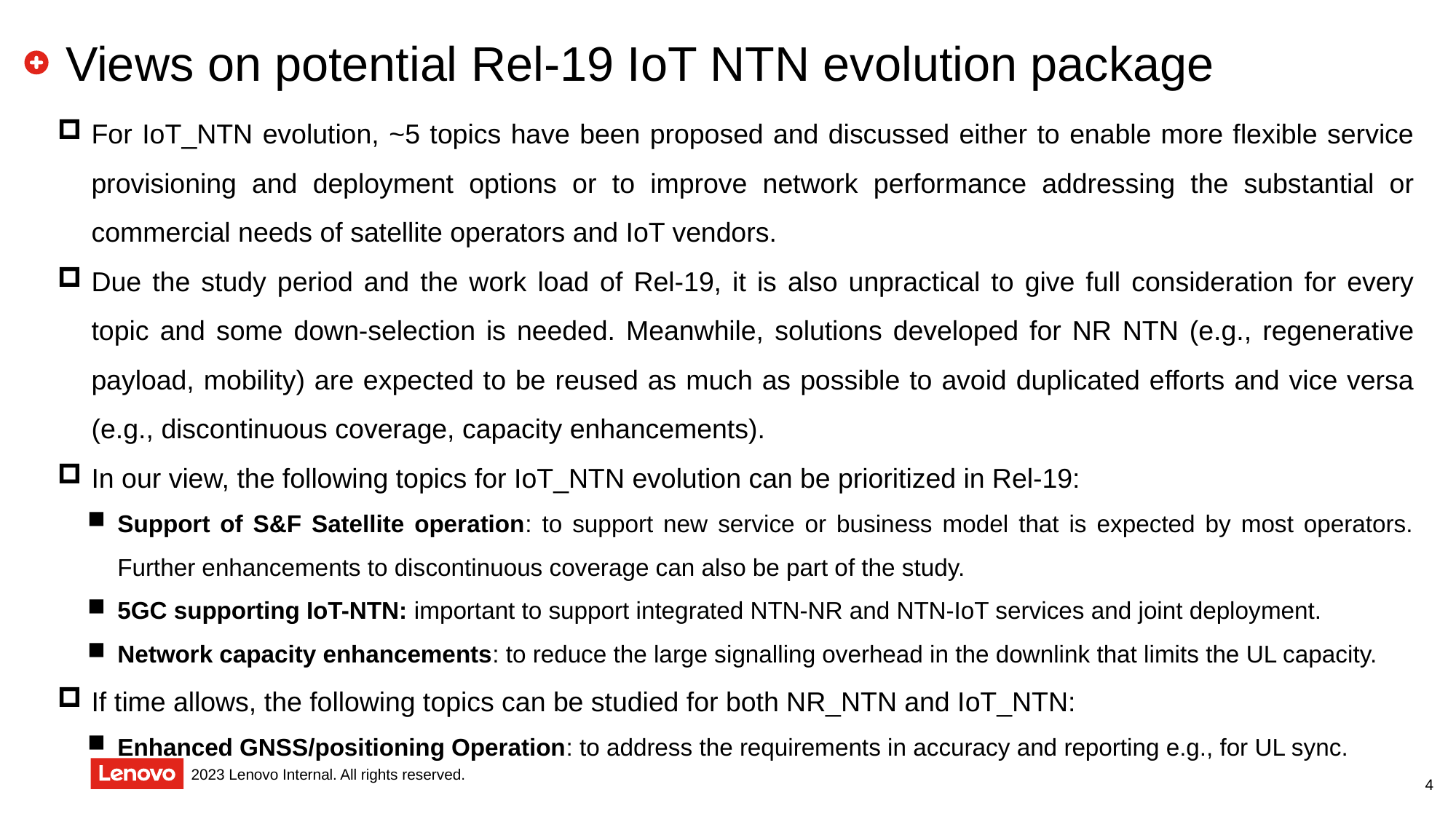

# Views on potential Rel-19 IoT NTN evolution package
For IoT_NTN evolution, ~5 topics have been proposed and discussed either to enable more flexible service provisioning and deployment options or to improve network performance addressing the substantial or commercial needs of satellite operators and IoT vendors.
Due the study period and the work load of Rel-19, it is also unpractical to give full consideration for every topic and some down-selection is needed. Meanwhile, solutions developed for NR NTN (e.g., regenerative payload, mobility) are expected to be reused as much as possible to avoid duplicated efforts and vice versa (e.g., discontinuous coverage, capacity enhancements).
In our view, the following topics for IoT_NTN evolution can be prioritized in Rel-19:
Support of S&F Satellite operation: to support new service or business model that is expected by most operators. Further enhancements to discontinuous coverage can also be part of the study.
5GC supporting IoT-NTN: important to support integrated NTN-NR and NTN-IoT services and joint deployment.
Network capacity enhancements: to reduce the large signalling overhead in the downlink that limits the UL capacity.
If time allows, the following topics can be studied for both NR_NTN and IoT_NTN:
Enhanced GNSS/positioning Operation: to address the requirements in accuracy and reporting e.g., for UL sync.